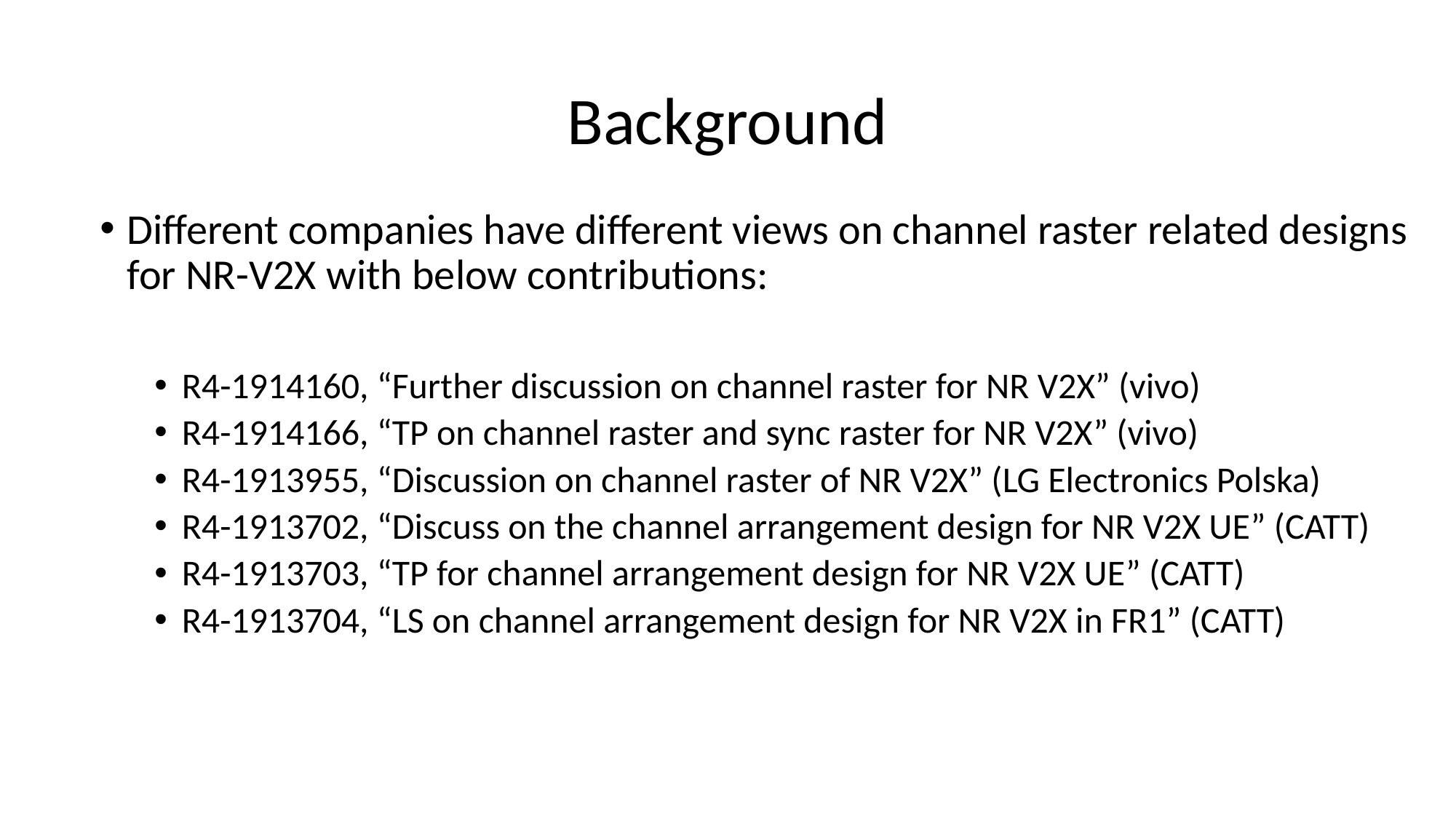

# Background
Different companies have different views on channel raster related designs for NR-V2X with below contributions:

R4-1914160, “Further discussion on channel raster for NR V2X” (vivo)
R4-1914166, “TP on channel raster and sync raster for NR V2X” (vivo)
R4-1913955, “Discussion on channel raster of NR V2X” (LG Electronics Polska)
R4-1913702, “Discuss on the channel arrangement design for NR V2X UE” (CATT)
R4-1913703, “TP for channel arrangement design for NR V2X UE” (CATT)
R4-1913704, “LS on channel arrangement design for NR V2X in FR1” (CATT)